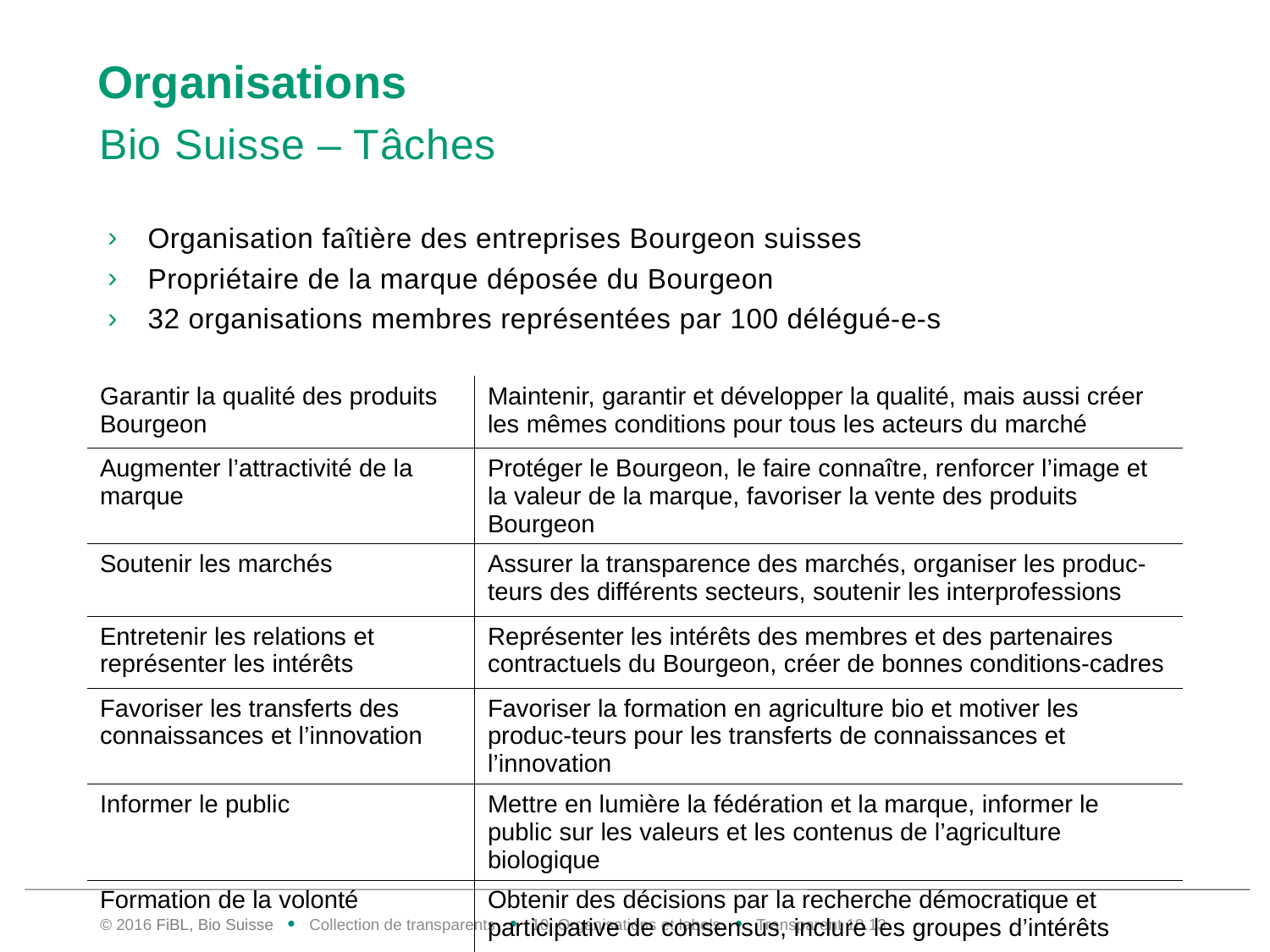

# Organisations
Bio Suisse – Tâches
Organisation faîtière des entreprises Bourgeon suisses
Propriétaire de la marque déposée du Bourgeon
32 organisations membres représentées par 100 délégué-e-s
| Garantir la qualité des produits Bourgeon | Maintenir, garantir et développer la qualité, mais aussi créer les mêmes conditions pour tous les acteurs du marché |
| --- | --- |
| Augmenter l’attractivité de la marque | Protéger le Bourgeon, le faire connaître, renforcer l’image et la valeur de la marque, favoriser la vente des produits Bourgeon |
| Soutenir les marchés | Assurer la transparence des marchés, organiser les produc-teurs des différents secteurs, soutenir les interprofessions |
| Entretenir les relations et représenter les intérêts | Représenter les intérêts des membres et des partenaires contractuels du Bourgeon, créer de bonnes conditions-cadres |
| Favoriser les transferts des connaissances et l’innovation | Favoriser la formation en agriculture bio et motiver les produc-teurs pour les transferts de connaissances et l’innovation |
| Informer le public | Mettre en lumière la fédération et la marque, informer le public sur les valeurs et les contenus de l’agriculture biologique |
| Formation de la volonté | Obtenir des décisions par la recherche démocratique et participative de consensus, inclure les groupes d’intérêts |

© 2016 FiBL, Bio Suisse   •   Collection de transparents   •   10. Organisations et labels   •   Transparent 10.13